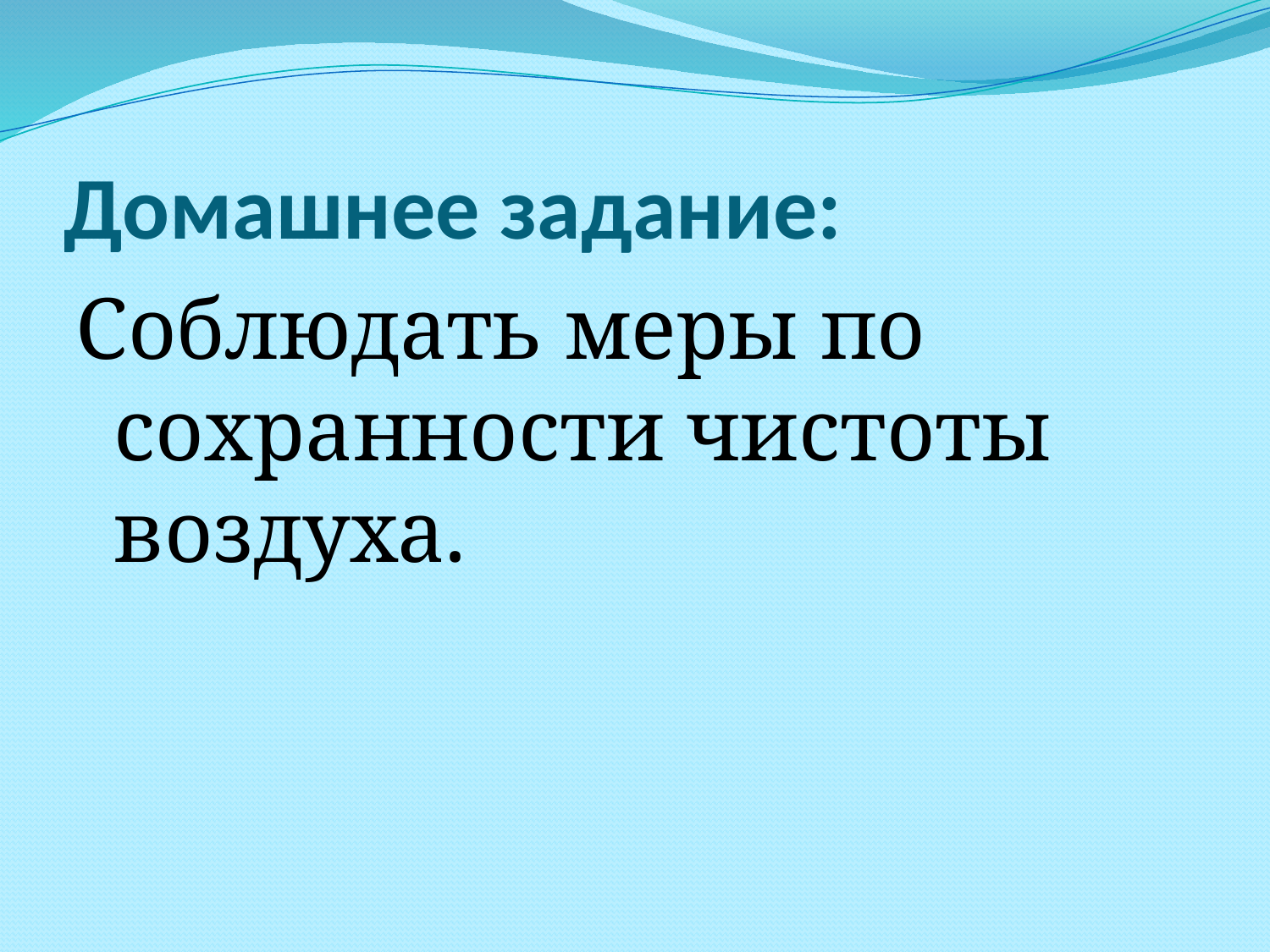

# Домашнее задание:
Соблюдать меры по сохранности чистоты воздуха.